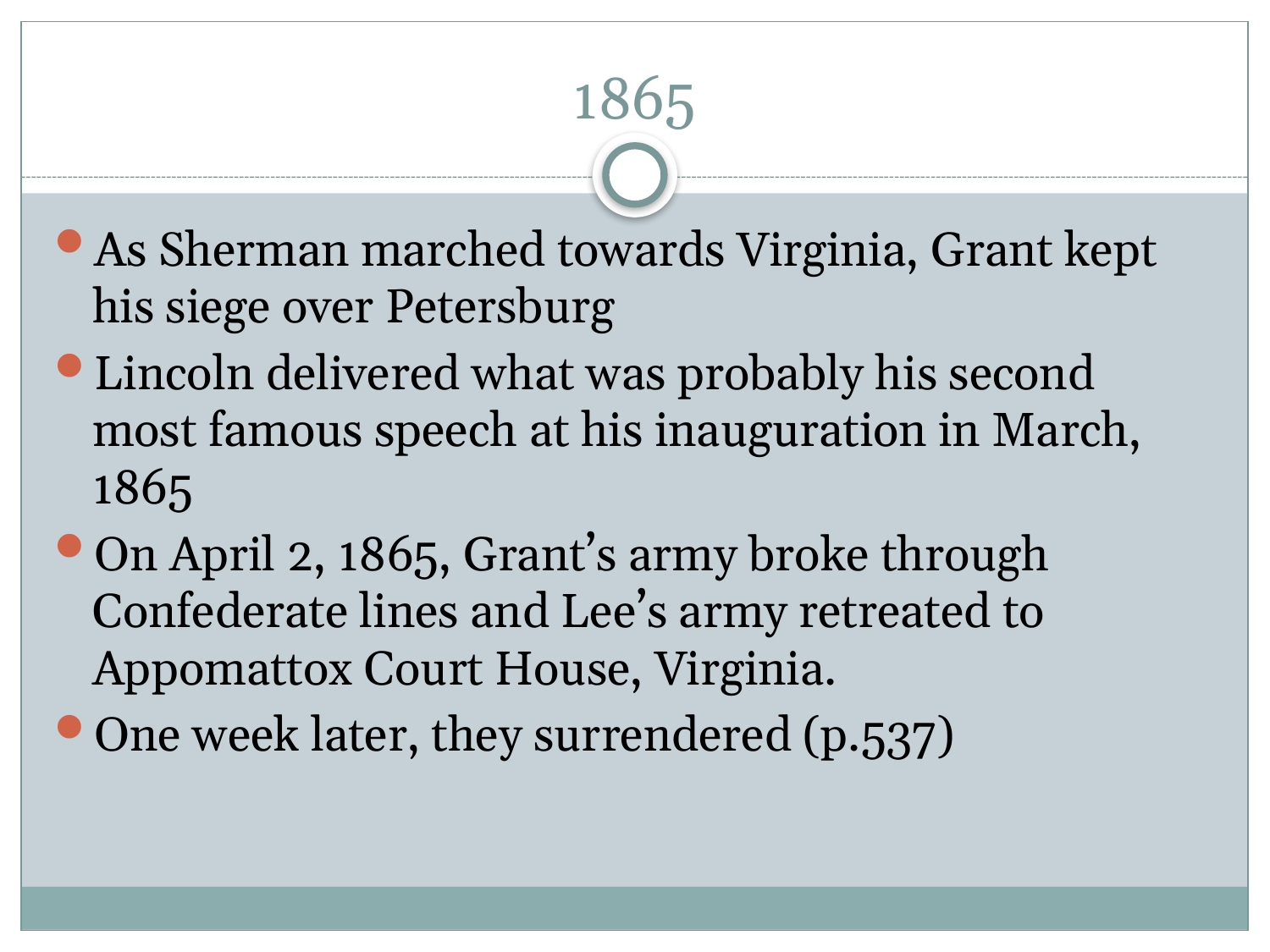

# 1865
As Sherman marched towards Virginia, Grant kept his siege over Petersburg
Lincoln delivered what was probably his second most famous speech at his inauguration in March, 1865
On April 2, 1865, Grant’s army broke through Confederate lines and Lee’s army retreated to Appomattox Court House, Virginia.
One week later, they surrendered (p.537)